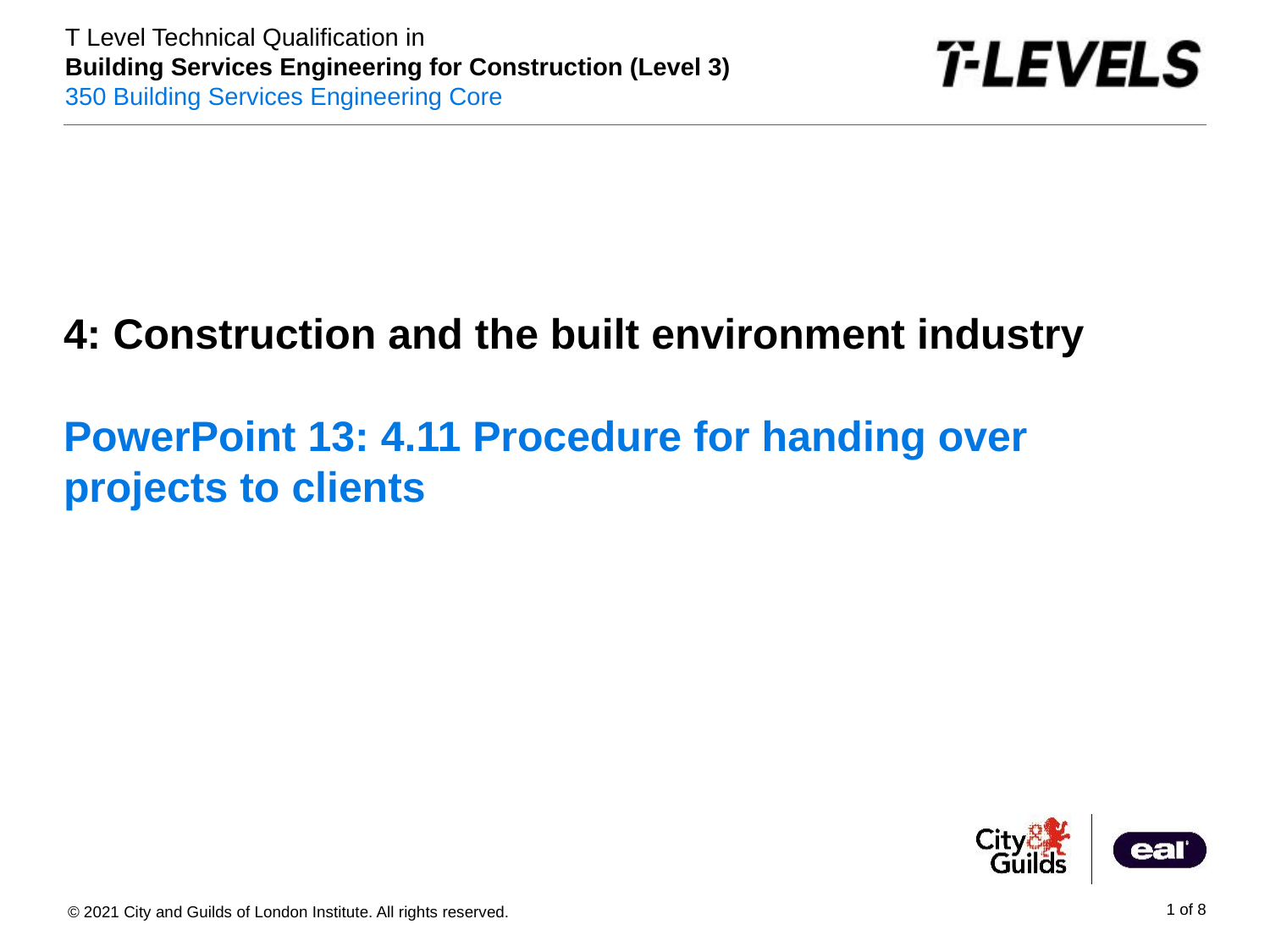

4: Construction and the built environment industry
# PowerPoint 13: 4.11 Procedure for handing over projects to clients